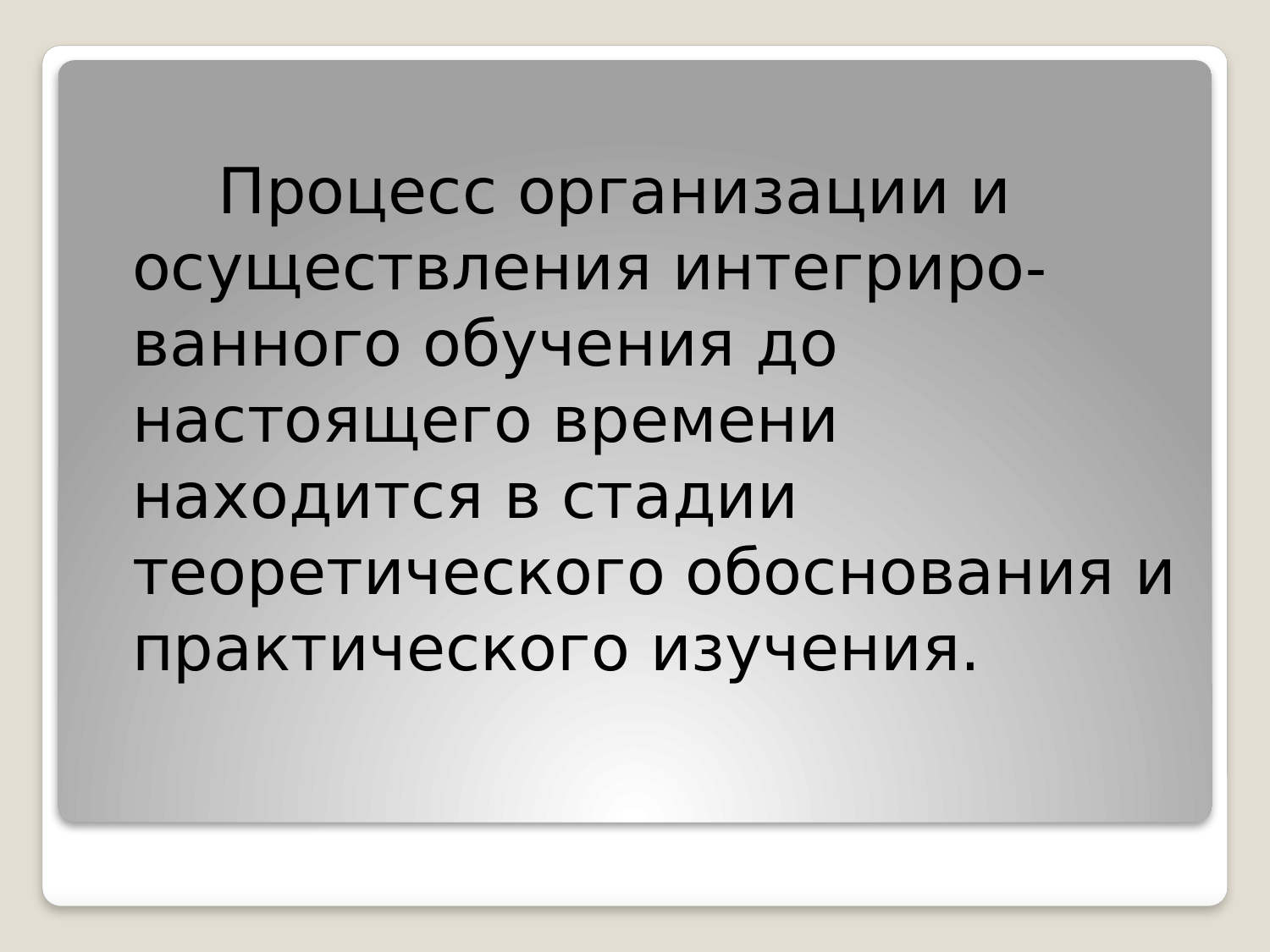

Процесс организации и осуществления интегриро-ванного обучения до настоящего времени находится в стадии теоретического обоснования и практического изучения.